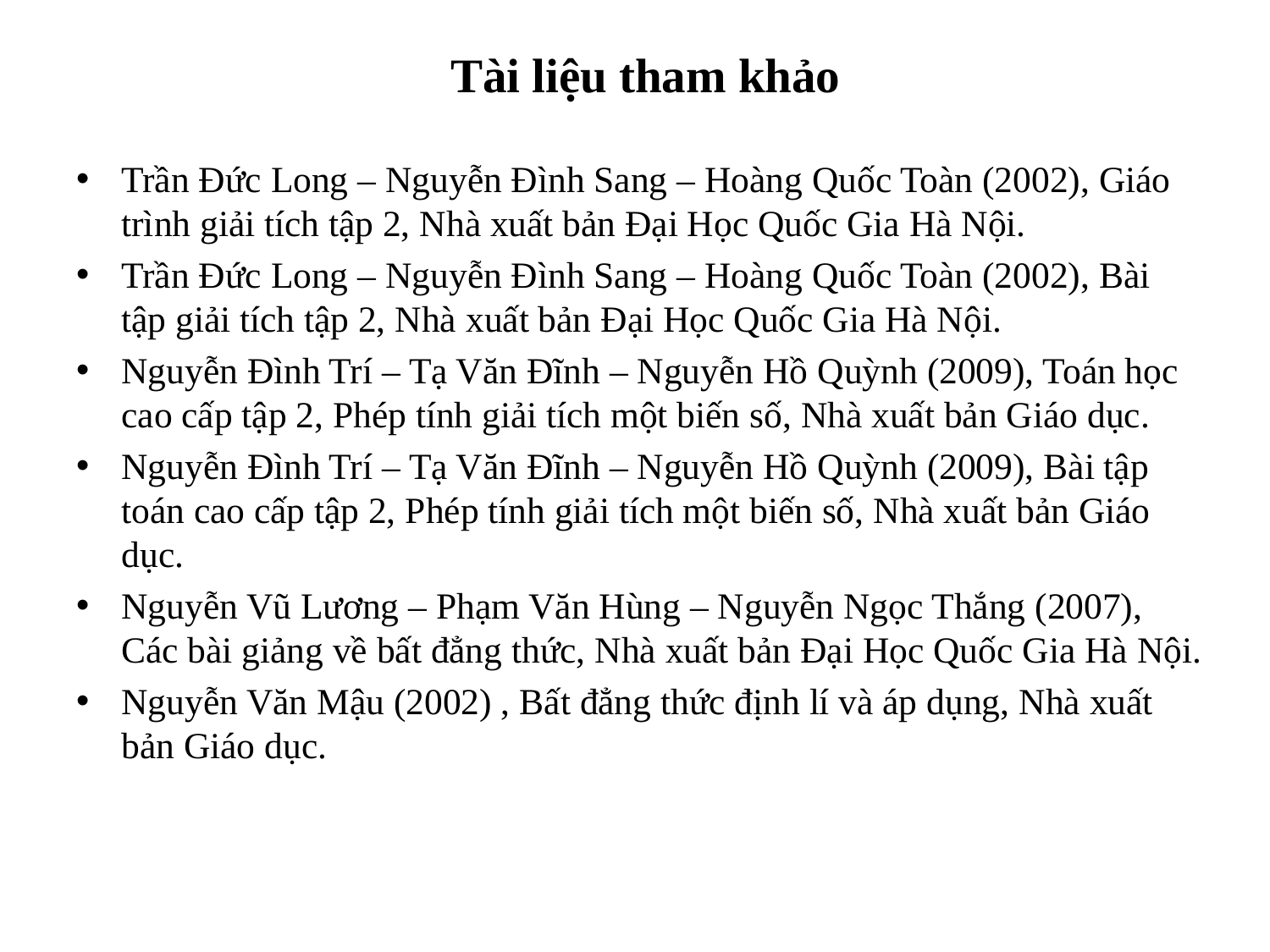

# Tài liệu tham khảo

Trần Đức Long – Nguyễn Đình Sang – Hoàng Quốc Toàn (2002), Giáo trình giải tích tập 2, Nhà xuất bản Đại Học Quốc Gia Hà Nội.
Trần Đức Long – Nguyễn Đình Sang – Hoàng Quốc Toàn (2002), Bài tập giải tích tập 2, Nhà xuất bản Đại Học Quốc Gia Hà Nội.
Nguyễn Đình Trí – Tạ Văn Đĩnh – Nguyễn Hồ Quỳnh (2009), Toán học cao cấp tập 2, Phép tính giải tích một biến số, Nhà xuất bản Giáo dục.
Nguyễn Đình Trí – Tạ Văn Đĩnh – Nguyễn Hồ Quỳnh (2009), Bài tập toán cao cấp tập 2, Phép tính giải tích một biến số, Nhà xuất bản Giáo dục.
Nguyễn Vũ Lương – Phạm Văn Hùng – Nguyễn Ngọc Thắng (2007), Các bài giảng về bất đẳng thức, Nhà xuất bản Đại Học Quốc Gia Hà Nội.
Nguyễn Văn Mậu (2002) , Bất đẳng thức định lí và áp dụng, Nhà xuất bản Giáo dục.